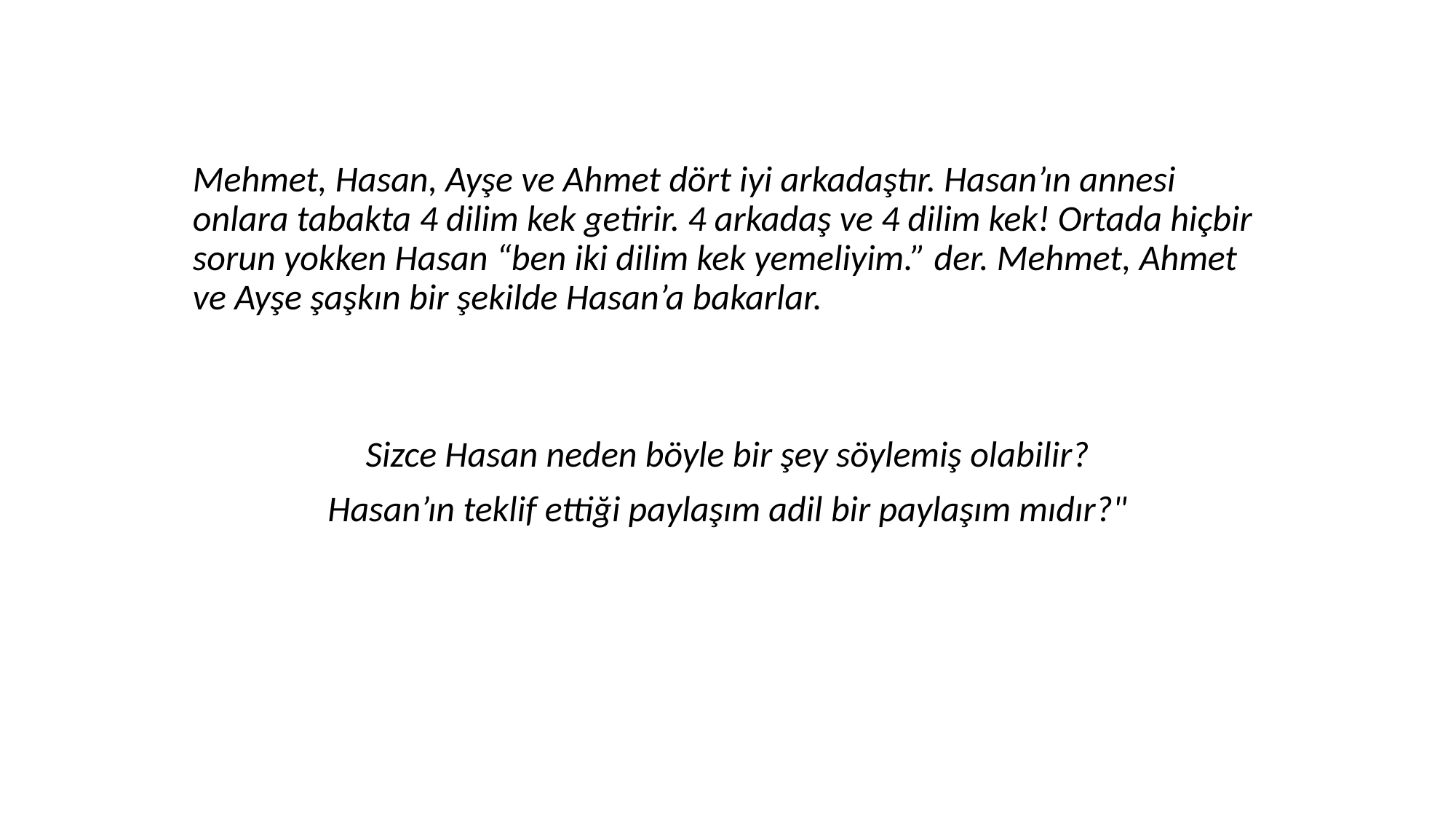

# Mehmet, Hasan, Ayşe ve Ahmet dört iyi arkadaştır. Hasan’ın annesi onlara tabakta 4 dilim kek getirir. 4 arkadaş ve 4 dilim kek! Ortada hiçbir sorun yokken Hasan “ben iki dilim kek yemeliyim.” der. Mehmet, Ahmet ve Ayşe şaşkın bir şekilde Hasan’a bakarlar.
Sizce Hasan neden böyle bir şey söylemiş olabilir?
Hasan’ın teklif ettiği paylaşım adil bir paylaşım mıdır?"